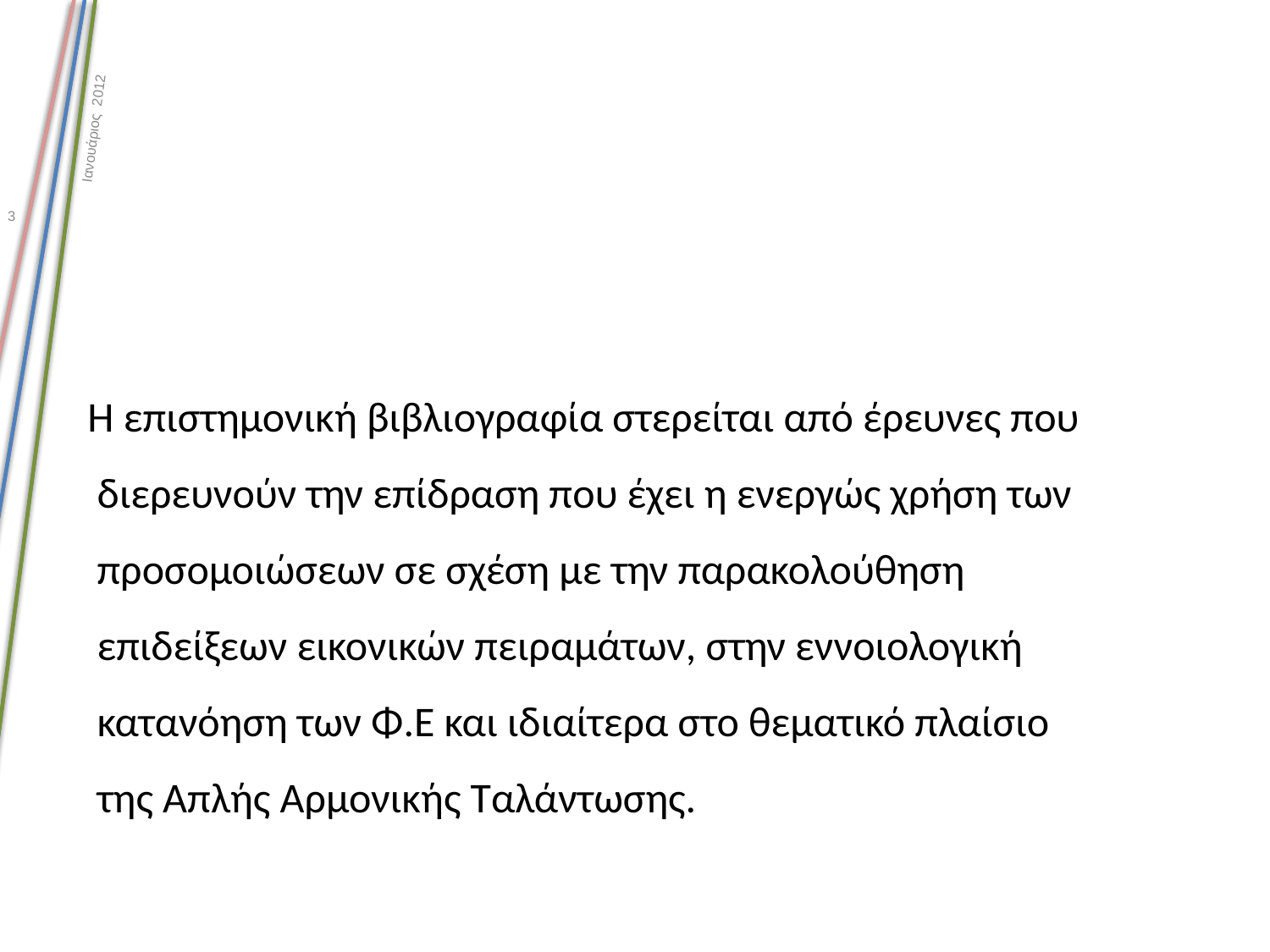

Ιανουάριος  2012
3
#
    Η επιστημονική βιβλιογραφία στερείται από έρευνες που διερευνούν την επίδραση που έχει η ενεργώς χρήση των προσομοιώσεων σε σχέση με την παρακολούθηση επιδείξεων εικονικών πειραμάτων, στην εννοιολογική κατανόηση των Φ.Ε και ιδιαίτερα στο θεματικό πλαίσιο της Απλής Αρμονικής Ταλάντωσης.